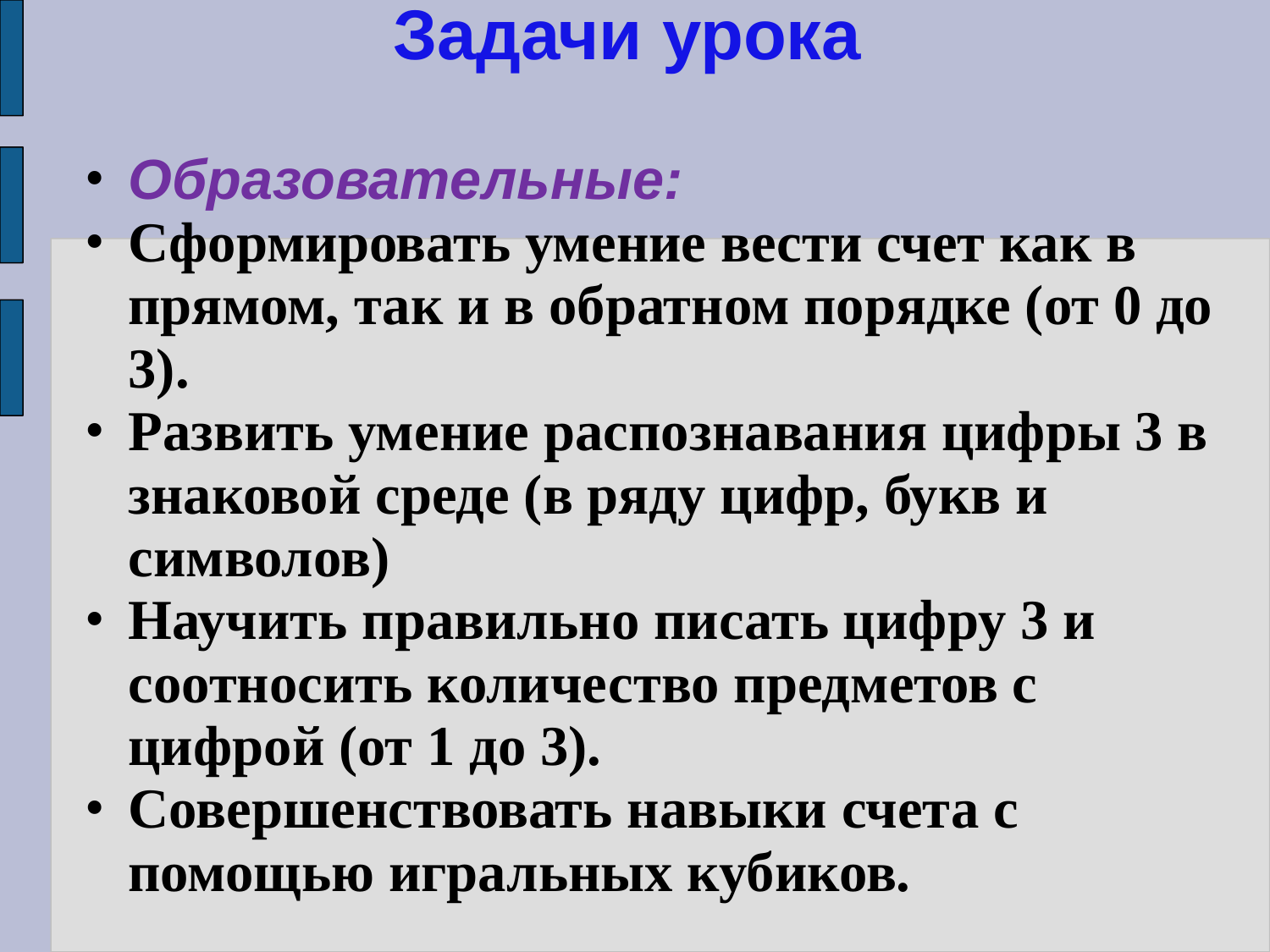

# Задачи урока
Образовательные:
Сформировать умение вести счет как в прямом, так и в обратном порядке (от 0 до 3).
Развить умение распознавания цифры 3 в знаковой среде (в ряду цифр, букв и символов)
Научить правильно писать цифру 3 и соотносить количество предметов с цифрой (от 1 до 3).
Совершенствовать навыки счета с помощью игральных кубиков.